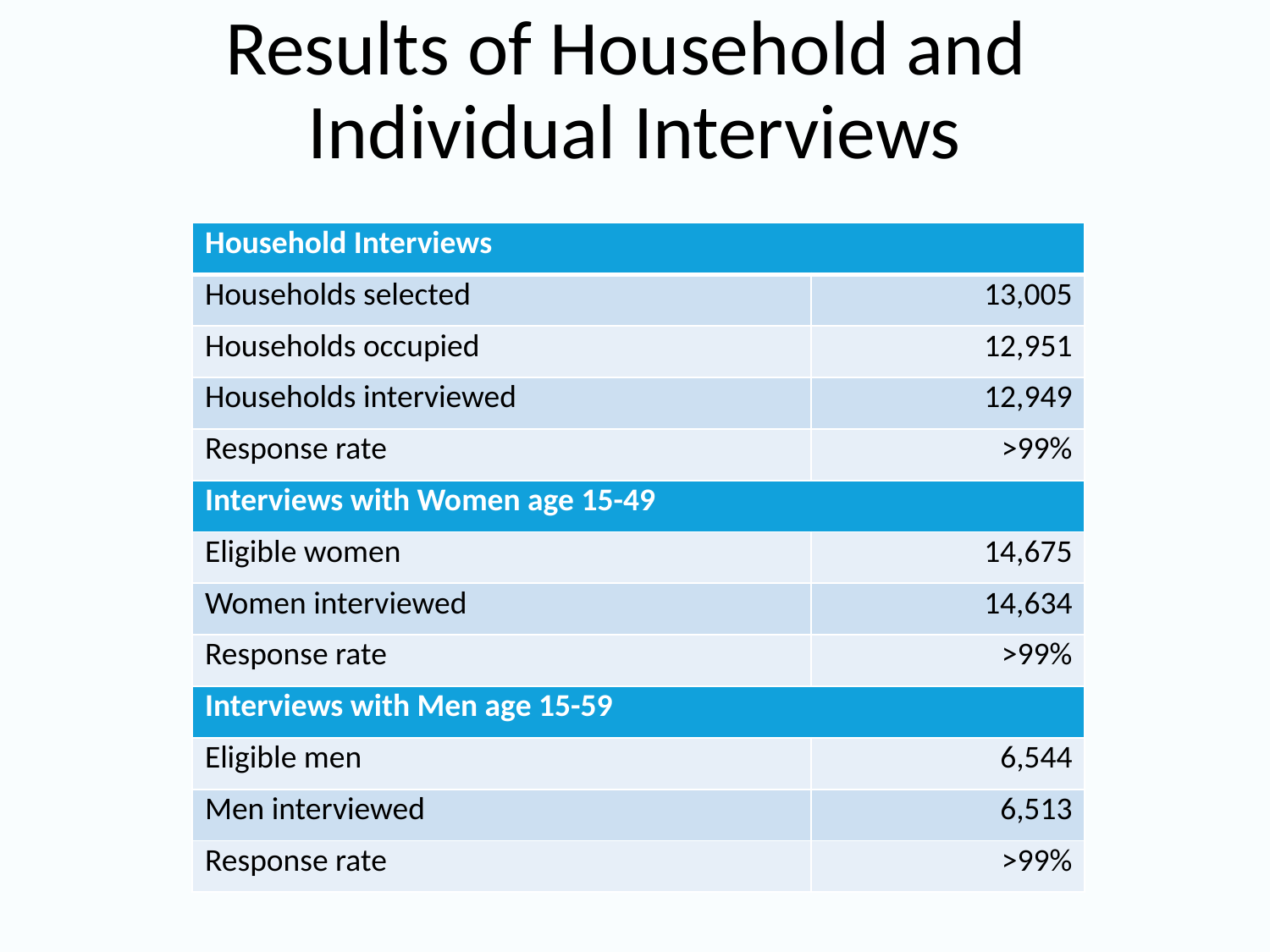

# Results of Household and Individual Interviews
| Household Interviews |  |
| --- | --- |
| Households selected | 13,005 |
| Households occupied | 12,951 |
| Households interviewed | 12,949 |
| Response rate | >99% |
| Interviews with Women age 15-49 |  |
| Eligible women | 14,675 |
| Women interviewed | 14,634 |
| Response rate | >99% |
| Interviews with Men age 15-59 |  |
| Eligible men | 6,544 |
| Men interviewed | 6,513 |
| Response rate | >99% |